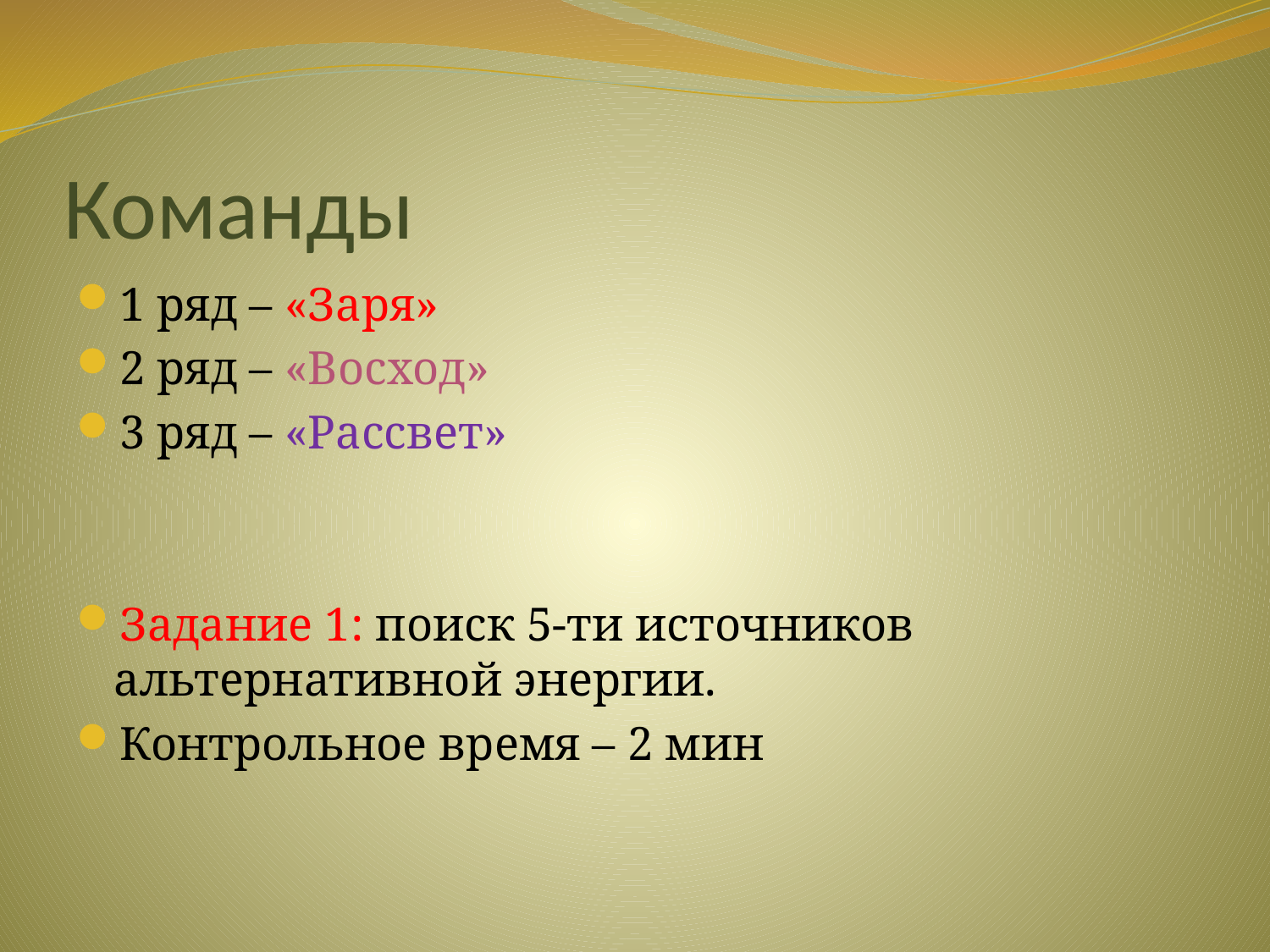

# Команды
1 ряд – «Заря»
2 ряд – «Восход»
3 ряд – «Рассвет»

Задание 1: поиск 5-ти источников альтернативной энергии.
Контрольное время – 2 мин